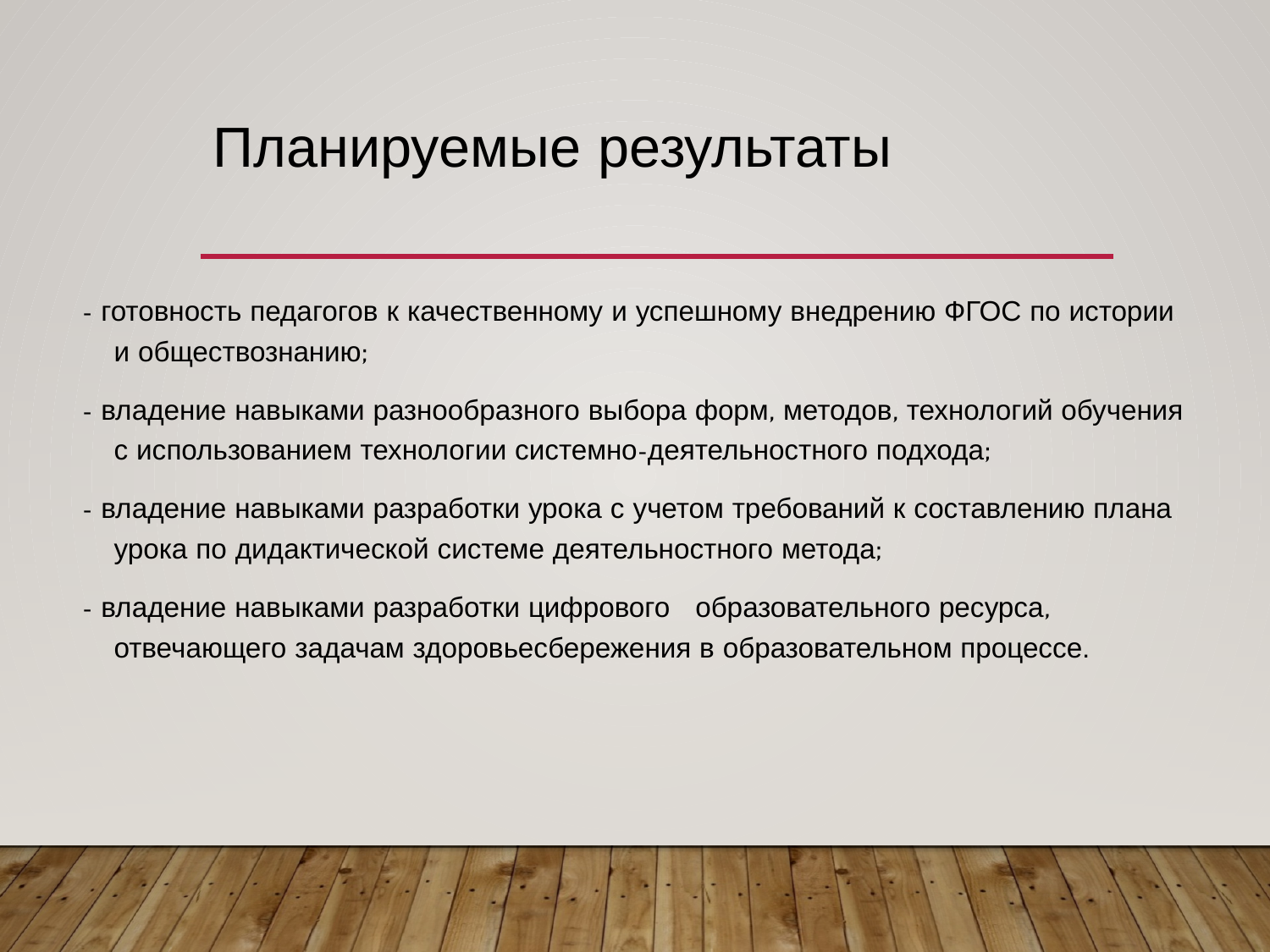

# Планируемые результаты
- готовность педагогов к качественному и успешному внедрению ФГОС по истории и обществознанию;
- владение навыками разнообразного выбора форм, методов, технологий обучения с использованием технологии системно-деятельностного подхода;
- владение навыками разработки урока с учетом требований к составлению плана урока по дидактической системе деятельностного метода;
- владение навыками разработки цифрового   образовательного ресурса, отвечающего задачам здоровьесбережения в образовательном процессе.